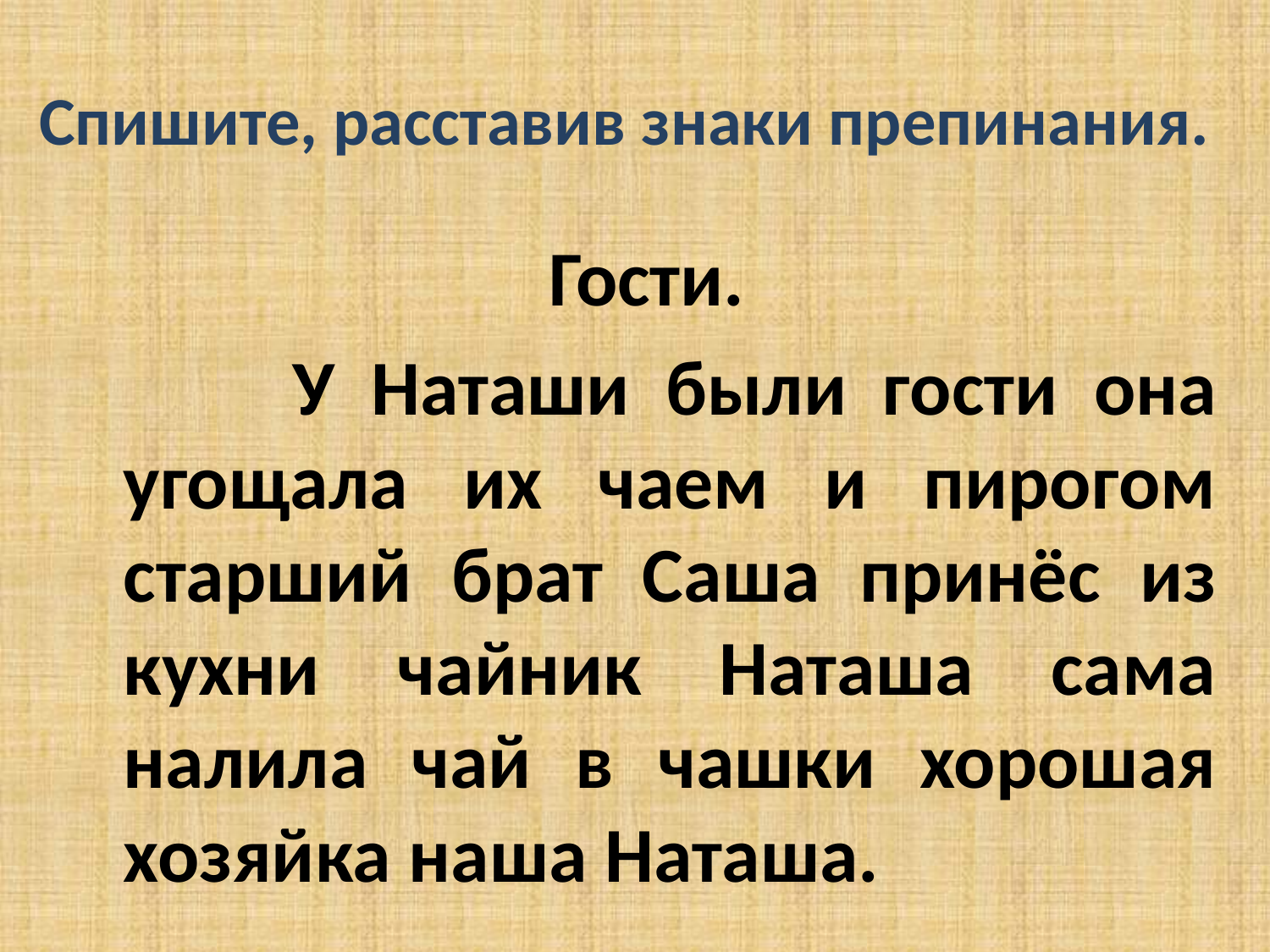

# Спишите, расставив знаки препинания.
Гости.
      У Наташи были гости она угощала их чаем и пирогом старший брат Саша принёс из кухни чайник Наташа сама налила чай в чашки хорошая хозяйка наша Наташа.